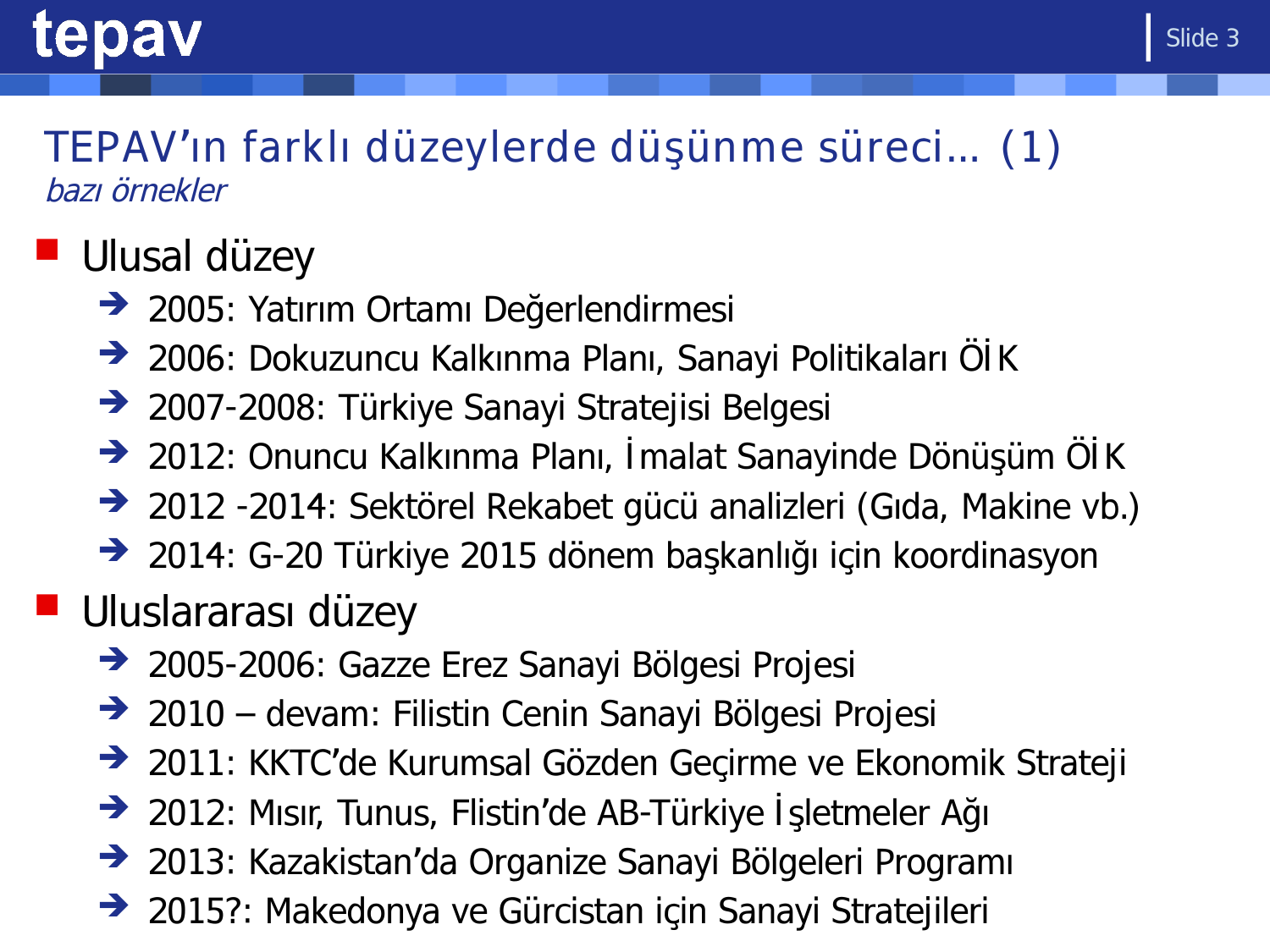

Slide 3
# TEPAV’ın farklı düzeylerde düşünme süreci… (1) bazı örnekler
Ulusal düzey
 2005: Yatırım Ortamı Değerlendirmesi
 2006: Dokuzuncu Kalkınma Planı, Sanayi Politikaları ÖİK
 2007-2008: Türkiye Sanayi Stratejisi Belgesi
 2012: Onuncu Kalkınma Planı, İmalat Sanayinde Dönüşüm ÖİK
 2012 -2014: Sektörel Rekabet gücü analizleri (Gıda, Makine vb.)
 2014: G-20 Türkiye 2015 dönem başkanlığı için koordinasyon
Uluslararası düzey
 2005-2006: Gazze Erez Sanayi Bölgesi Projesi
 2010 – devam: Filistin Cenin Sanayi Bölgesi Projesi
 2011: KKTC’de Kurumsal Gözden Geçirme ve Ekonomik Strateji
 2012: Mısır, Tunus, Flistin’de AB-Türkiye İşletmeler Ağı
 2013: Kazakistan’da Organize Sanayi Bölgeleri Programı
 2015?: Makedonya ve Gürcistan için Sanayi Stratejileri